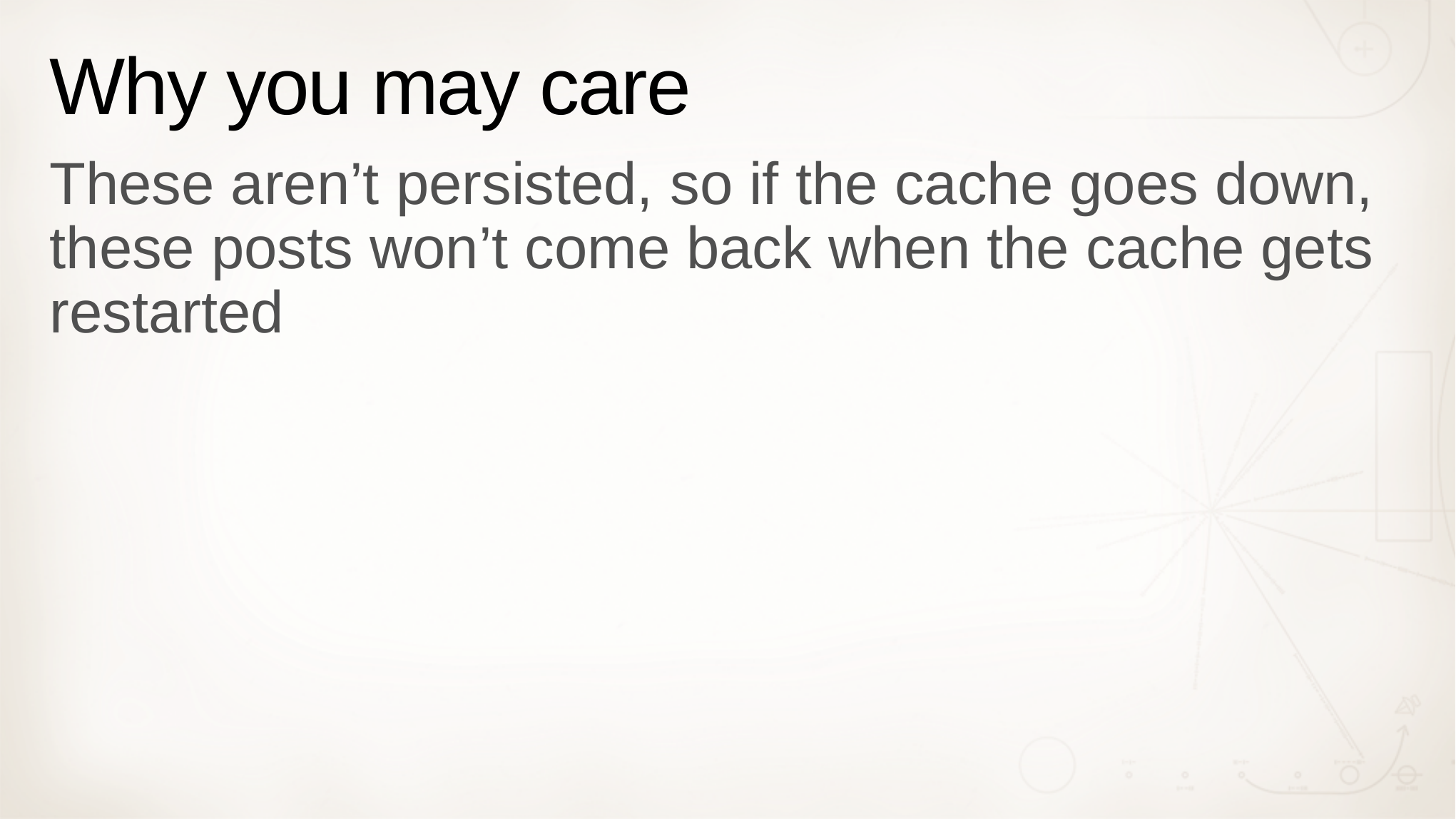

# Why you may care
These aren’t persisted, so if the cache goes down, these posts won’t come back when the cache gets restarted